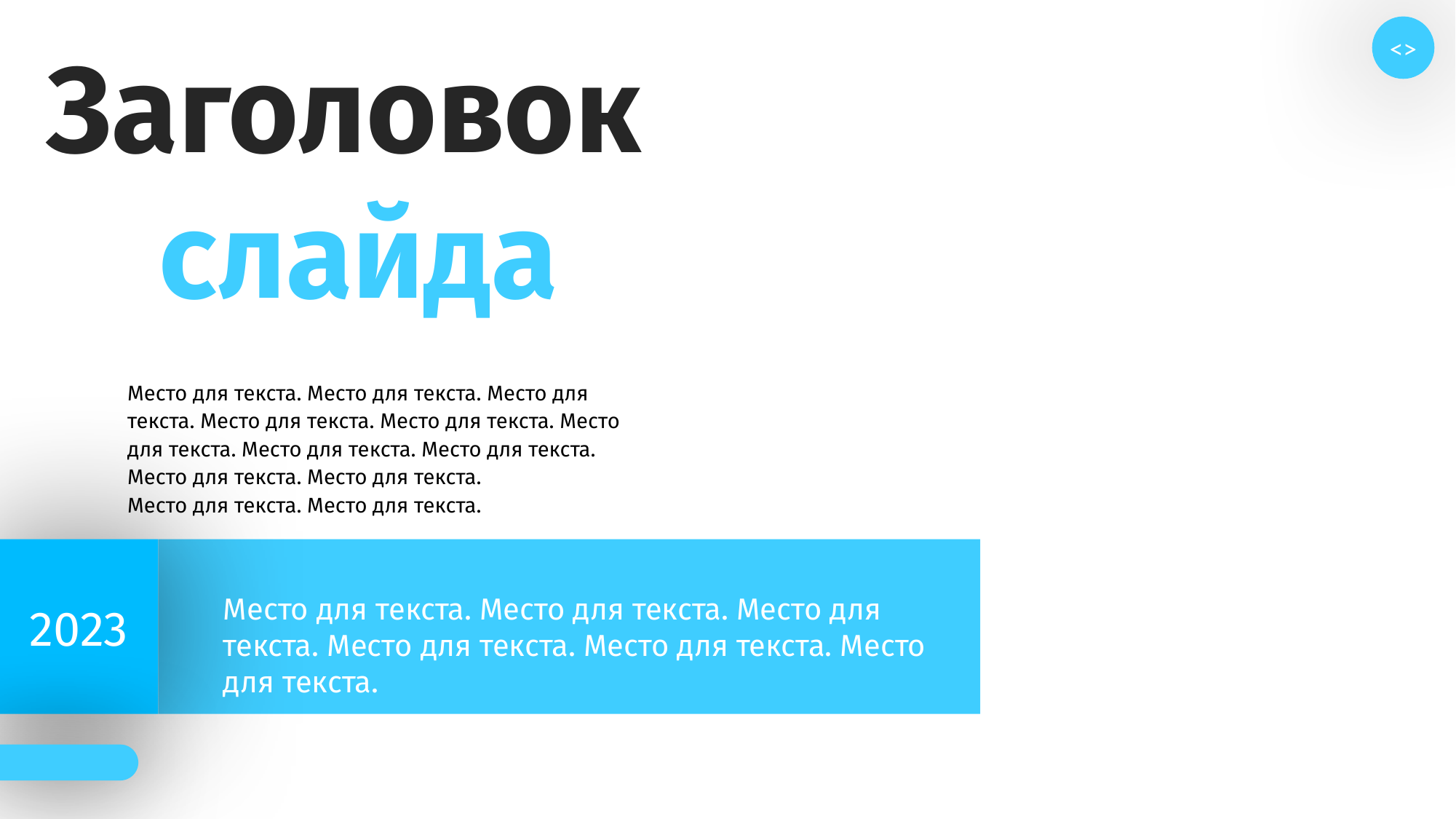

Заголовок
 слайда
<>
Место для текста. Место для текста. Место для текста. Место для текста. Место для текста. Место для текста. Место для текста. Место для текста. Место для текста. Место для текста.
Место для текста. Место для текста.
2023

Место для текста. Место для текста. Место для текста. Место для текста. Место для текста. Место для текста.